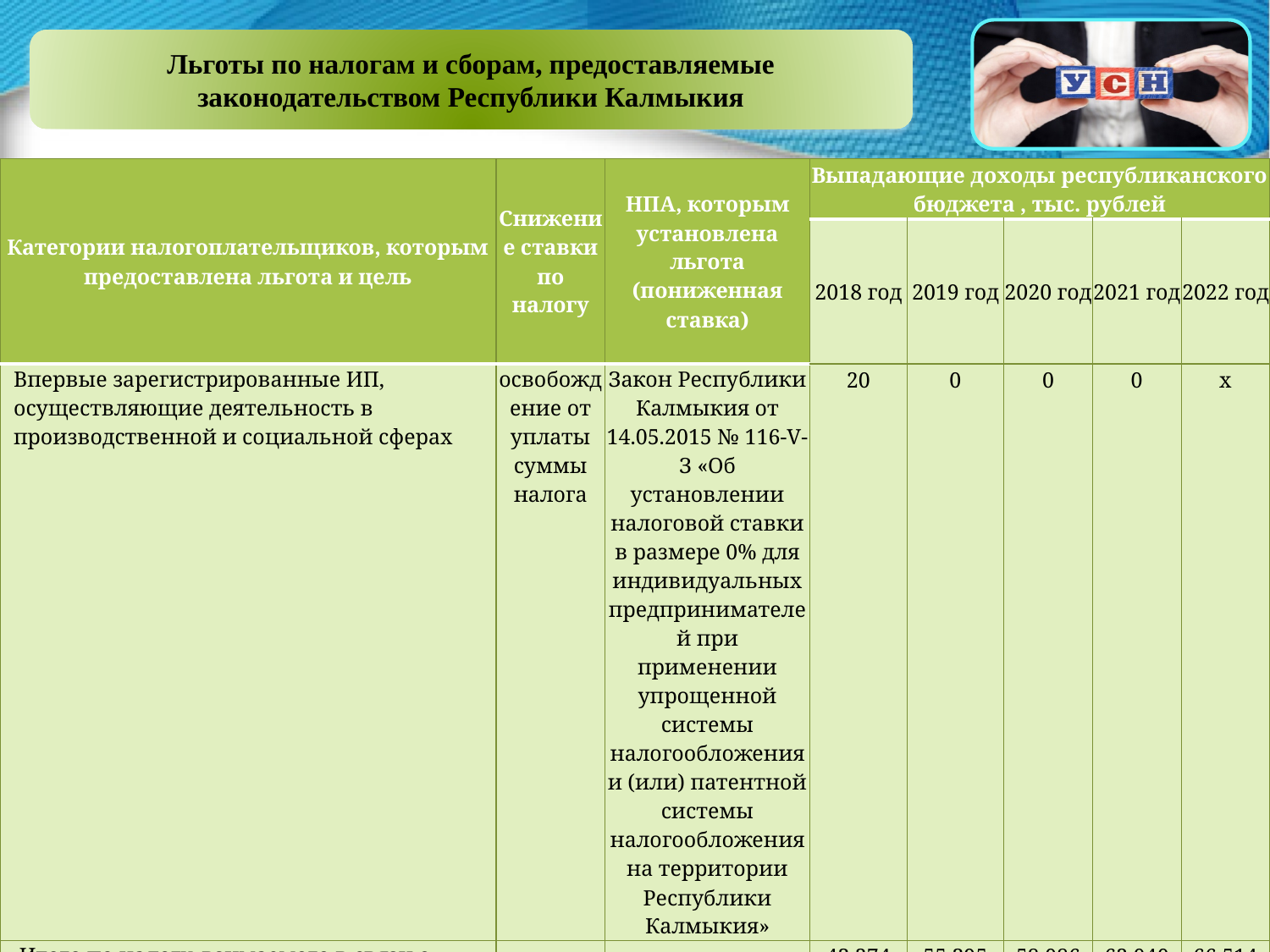

Льготы по налогам и сборам, предоставляемые законодательством Республики Калмыкия
| Категории налогоплательщиков, которым предоставлена льгота и цель | Снижение ставки по налогу | НПА, которым установлена льгота (пониженная ставка) | Выпадающие доходы республиканского бюджета , тыс. рублей |  |  |  |  |
| --- | --- | --- | --- | --- | --- | --- | --- |
|  |  |  | 2018 год | 2019 год | 2020 год | 2021 год | 2022 год |
| Впервые зарегистрированные ИП, осуществляющие деятельность в производственной и социальной сферах | освобождение от уплаты суммы налога | Закон Республики Калмыкия от 14.05.2015 № 116-V-З «Об установлении налоговой ставки в размере 0% для индивидуальных предпринимателей при применении упрощенной системы налогообложения и (или) патентной системы налогообложения на территории Республики Калмыкия» | 20 | 0 | 0 | 0 | х |
| Итого по налогу, взимаемого в связи с применением упрощенной системы налогообложения |  |  | 43 274 | 55 395 | 58 086 | 62 040 | 66 514 |